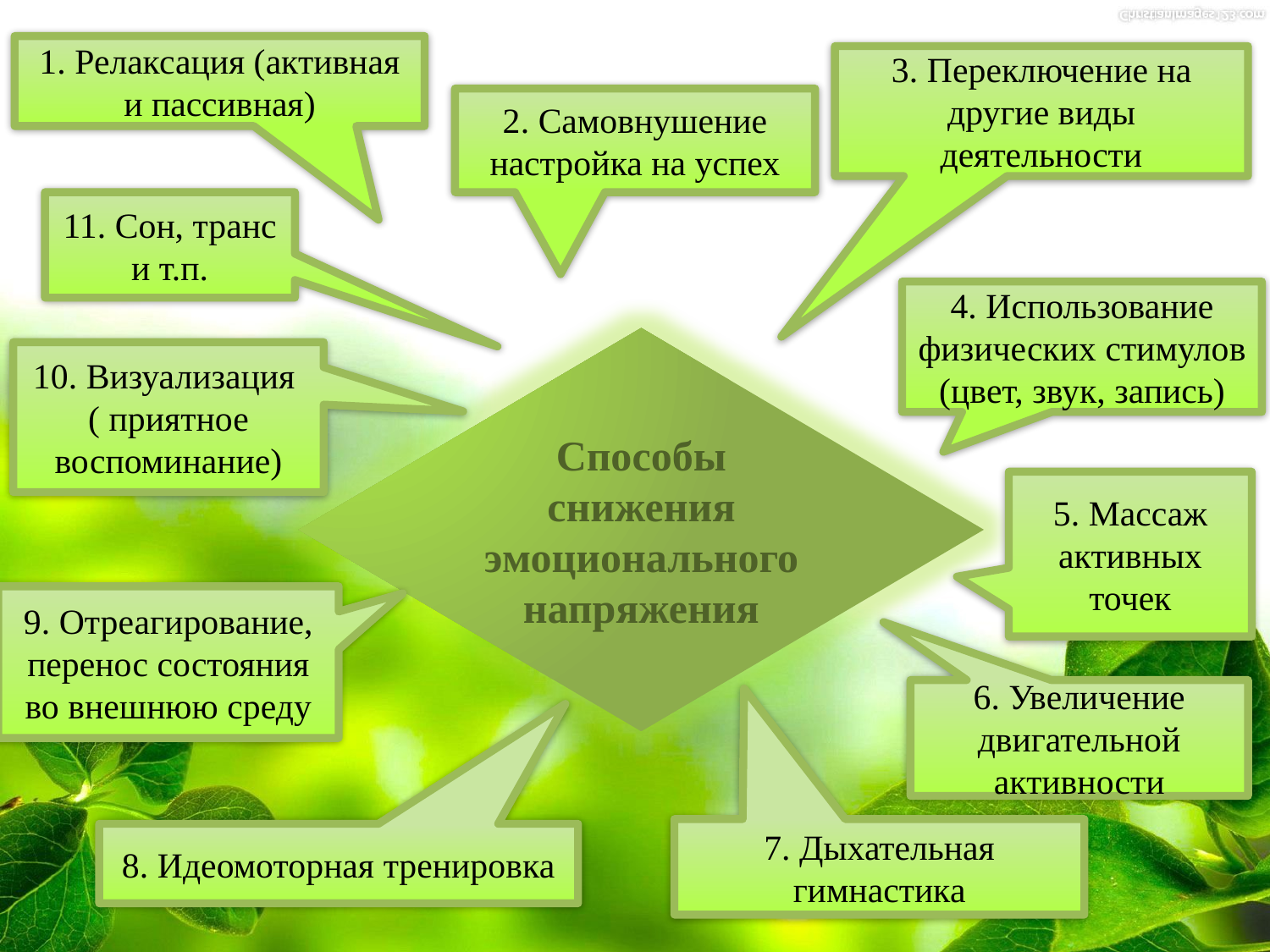

1. Релаксация (активная и пассивная)
3. Переключение на другие виды деятельности
2. Самовнушение настройка на успех
11. Сон, транс и т.п.
4. Использование физических стимулов (цвет, звук, запись)
Способы снижения эмоционального напряжения
10. Визуализация
( приятное воспоминание)
5. Массаж активных точек
9. Отреагирование, перенос состояния во внешнюю среду
6. Увеличение двигательной активности
7. Дыхательная гимнастика
8. Идеомоторная тренировка